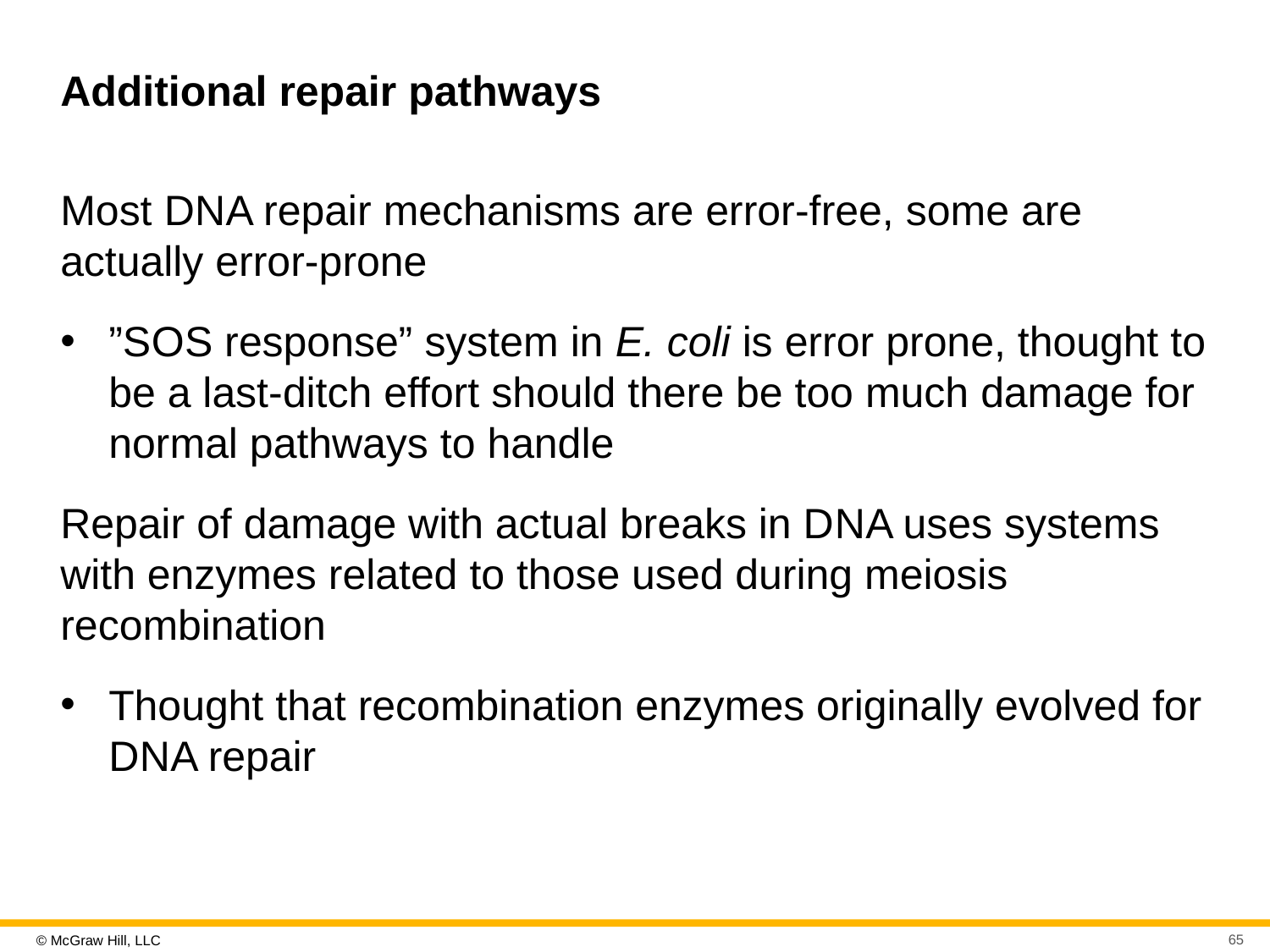

# Additional repair pathways
Most D N A repair mechanisms are error-free, some are actually error-prone
”S O S response” system in E. coli is error prone, thought to be a last-ditch effort should there be too much damage for normal pathways to handle
Repair of damage with actual breaks in D N A uses systems with enzymes related to those used during meiosis recombination
Thought that recombination enzymes originally evolved for D N A repair
65